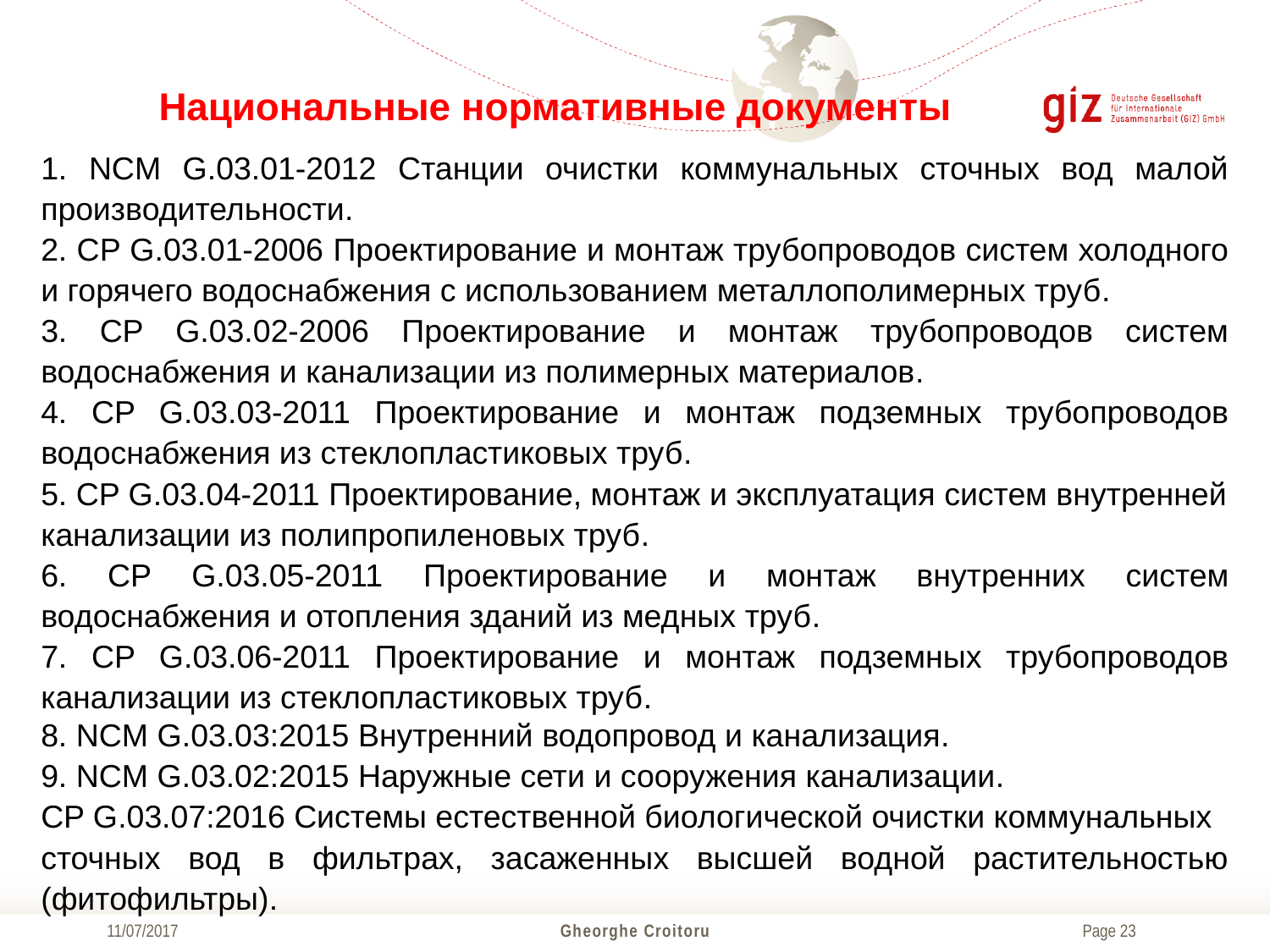

# Национальные нормативные документы
1. NCM G.03.01-2012 Станции очистки коммунальных сточных вод малой производительности.
2. CP G.03.01-2006 Проектирование и монтаж трубопроводов систем холодного и горячего водоснабжения с использованием металлополимерных труб.
3. CP G.03.02-2006 Проектирование и монтаж трубопроводов систем водоснабжения и канализации из полимерных материалов.
4. CP G.03.03-2011 Проектирование и монтаж подземных трубопроводов водоснабжения из стеклопластиковых труб.
5. CP G.03.04-2011 Проектирование, монтаж и эксплуатация систем внутренней
канализации из полипропиленовых труб.
6. CP G.03.05-2011 Проектирование и монтаж внутренних систем водоснабжения и отопления зданий из медных труб.
7. CP G.03.06-2011 Проектирование и монтаж подземных трубопроводов канализации из стеклопластиковых труб.
8. NCM G.03.03:2015 Внутренний водопровод и канализация.
9. NCM G.03.02:2015 Наружные сети и сооружения канализации.
CP G.03.07:2016 Системы естественной биологической очистки коммунальных
сточных вод в фильтрах, засаженных высшей водной растительностью (фитофильтры).
11/07/2017
Gheorghe Croitoru